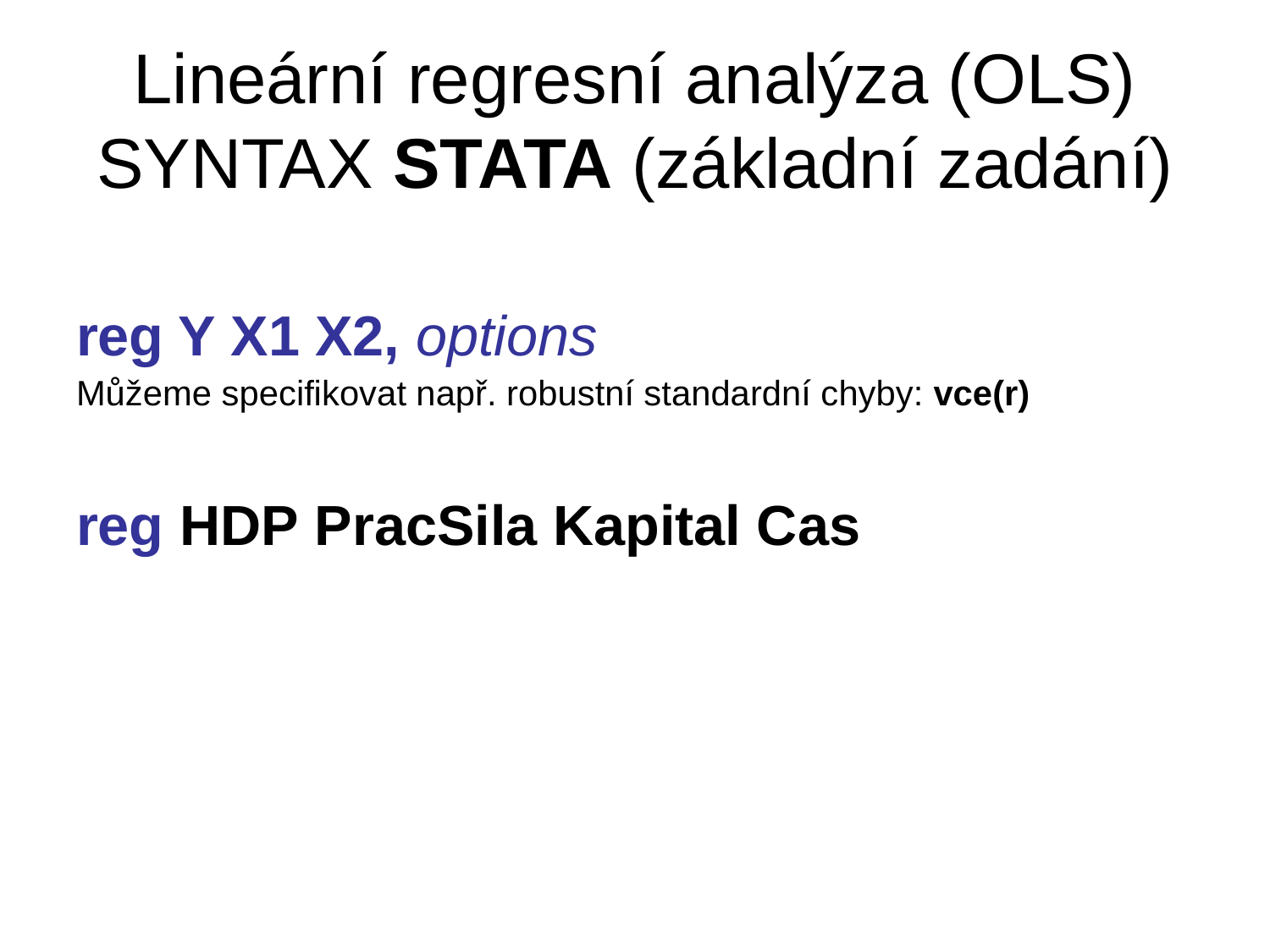

# Lineární regresní analýza (OLS) SYNTAX STATA (základní zadání)

reg Y X1 X2, options
Můžeme specifikovat např. robustní standardní chyby: vce(r)

reg HDP PracSila Kapital Cas